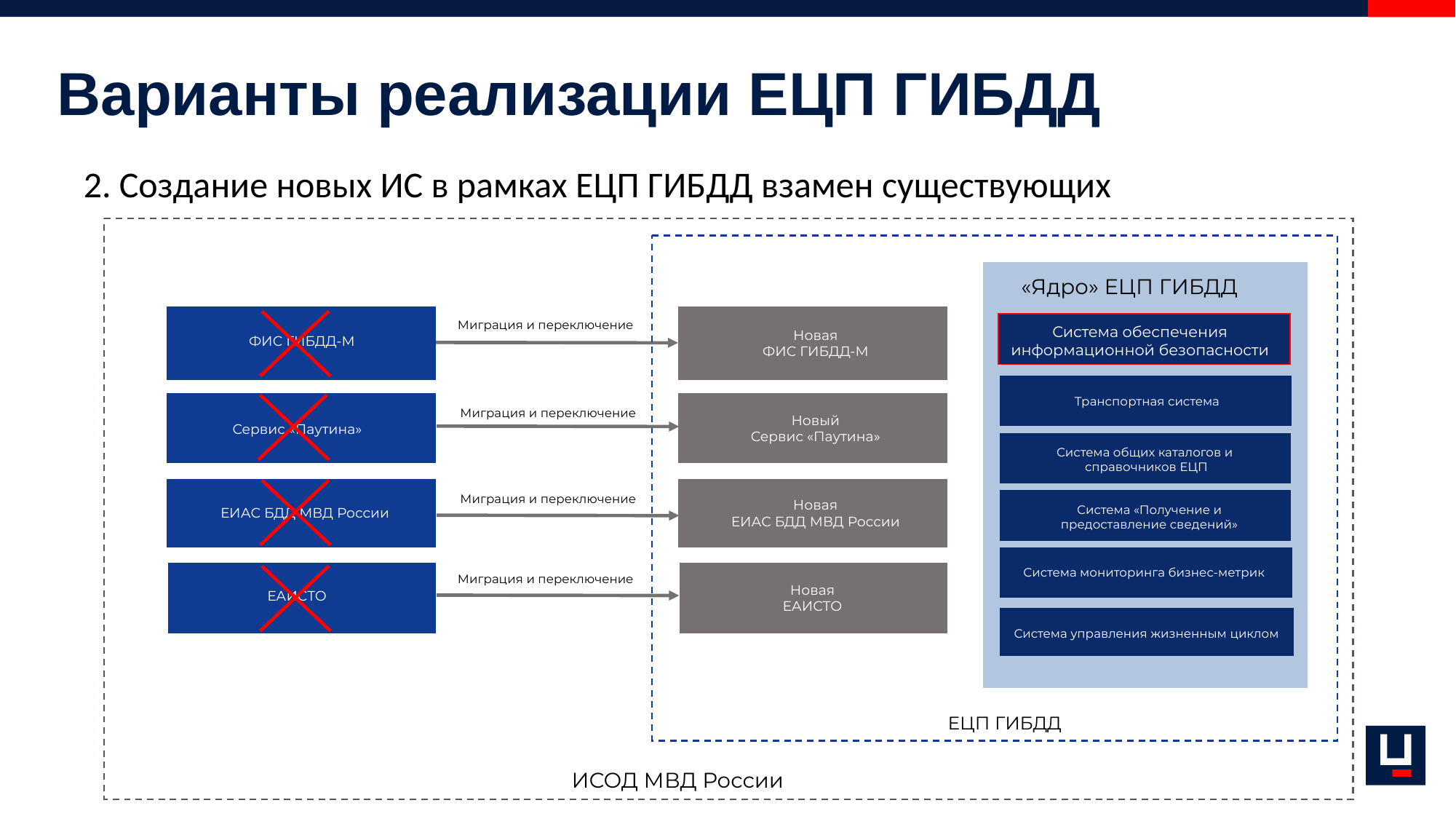

# Варианты реализации ЕЦП ГИБДД
2. Создание новых ИС в рамках ЕЦП ГИБДД взамен существующих

«Ядро» ЕЦП ГИБДД

Миграция и переключение

Система обеспечения информационной безопасности
Новая
ФИС ГИБДД-М
ФИС ГИБДД-М

Транспортная система

Миграция и переключение
Новый
Сервис «Паутина»
Сервис «Паутина»

Система общих каталогов и
справочников ЕЦП

Миграция и переключение

Новая
ЕИАС БДД МВД России
Система «Получение и предоставление сведений»
ЕИАС БДД МВД России

Система мониторинга бизнес-метрик

Миграция и переключение
Новая
ЕАИСТО
ЕАИСТО

Система управления жизненным циклом
ЕЦП ГИБДД
5
/32
ИСОД МВД России